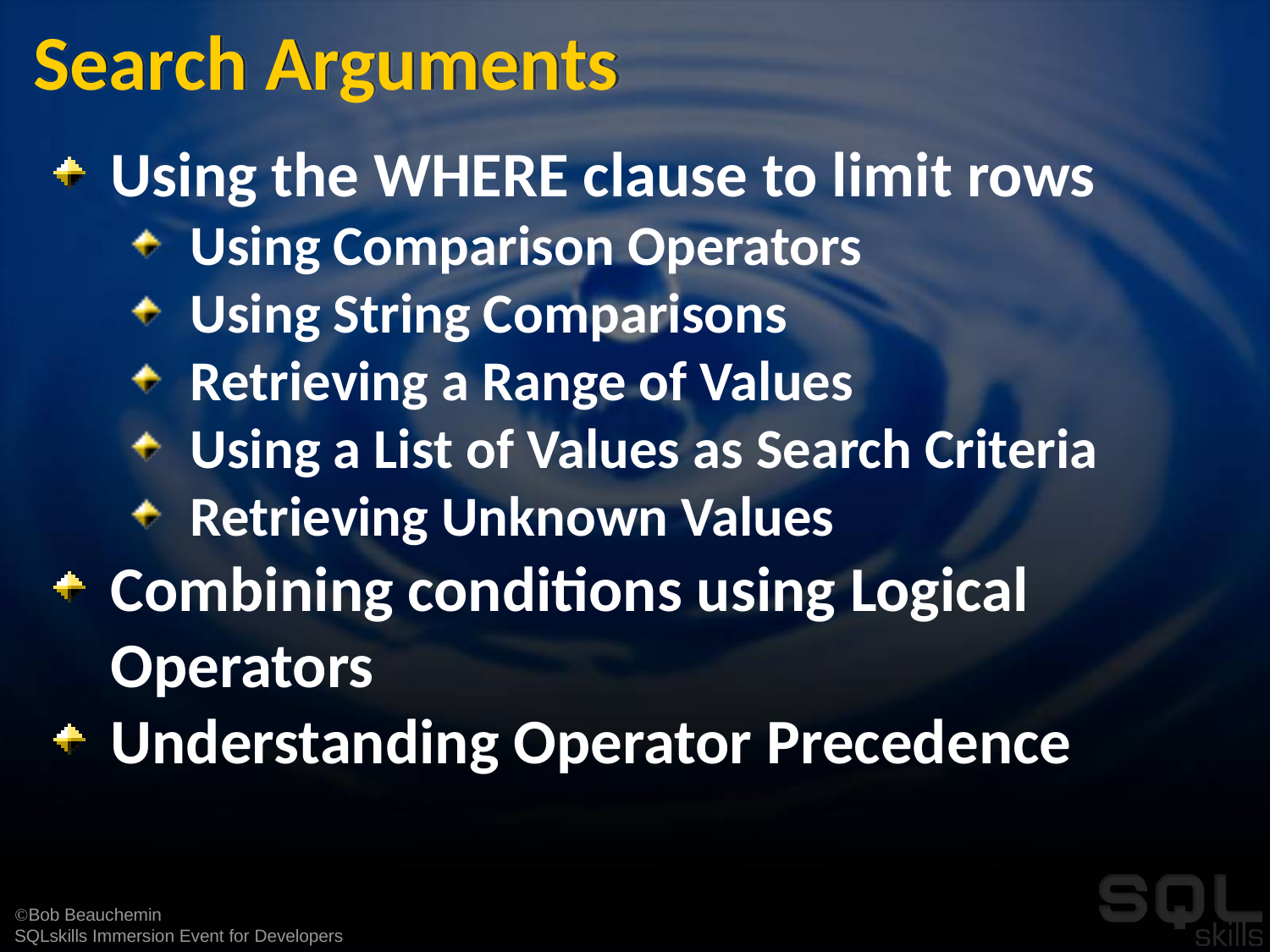

# Search Arguments
Using the WHERE clause to limit rows
Using Comparison Operators
Using String Comparisons
Retrieving a Range of Values
Using a List of Values as Search Criteria
Retrieving Unknown Values
Combining conditions using Logical Operators
Understanding Operator Precedence